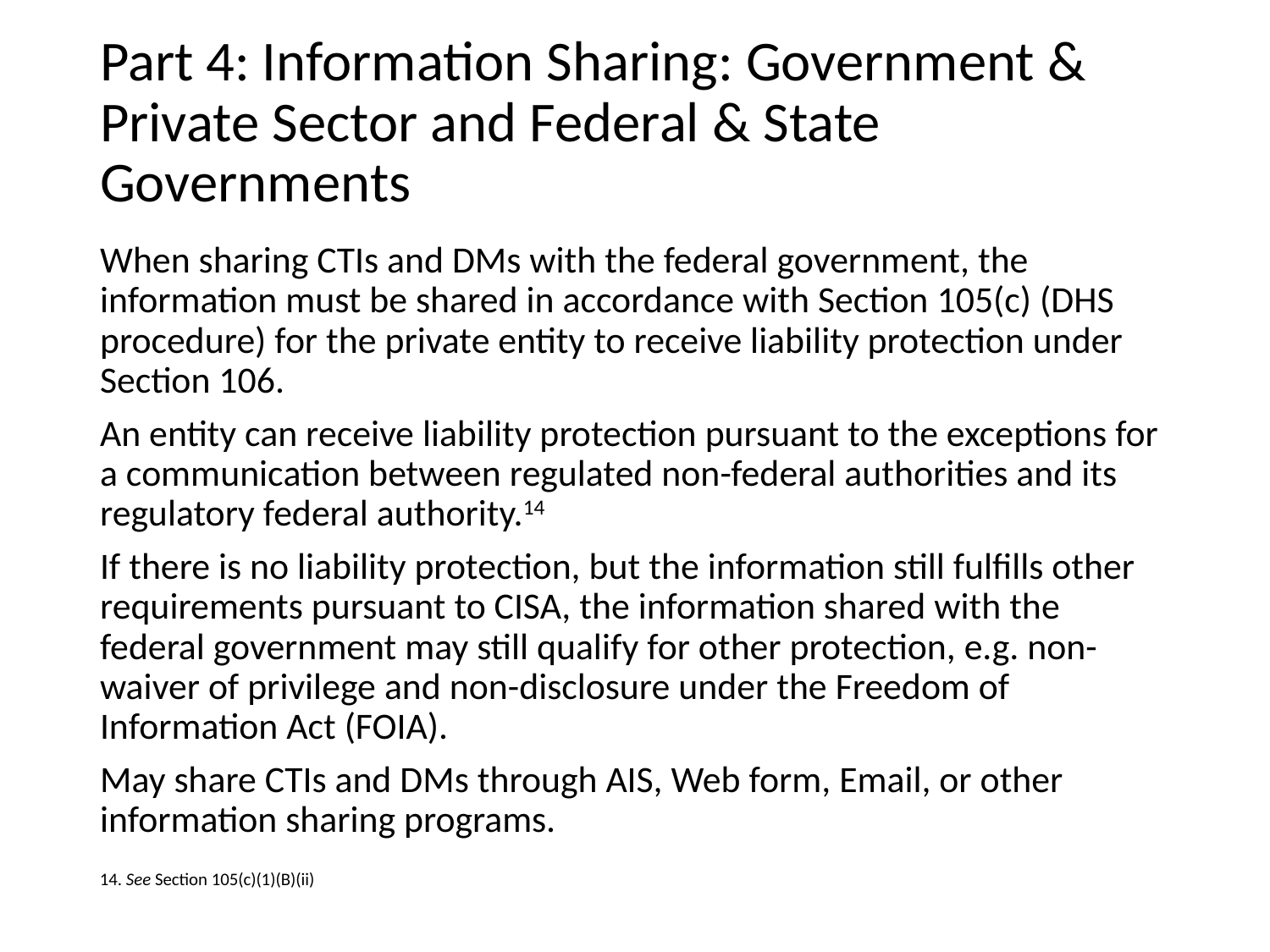

# Part 4: Information Sharing: Government & Private Sector and Federal & State Governments
When sharing CTIs and DMs with the federal government, the information must be shared in accordance with Section 105(c) (DHS procedure) for the private entity to receive liability protection under Section 106.
An entity can receive liability protection pursuant to the exceptions for a communication between regulated non-federal authorities and its regulatory federal authority.14
If there is no liability protection, but the information still fulfills other requirements pursuant to CISA, the information shared with the federal government may still qualify for other protection, e.g. non-waiver of privilege and non-disclosure under the Freedom of Information Act (FOIA).
May share CTIs and DMs through AIS, Web form, Email, or other information sharing programs.
14. See Section 105(c)(1)(B)(ii)